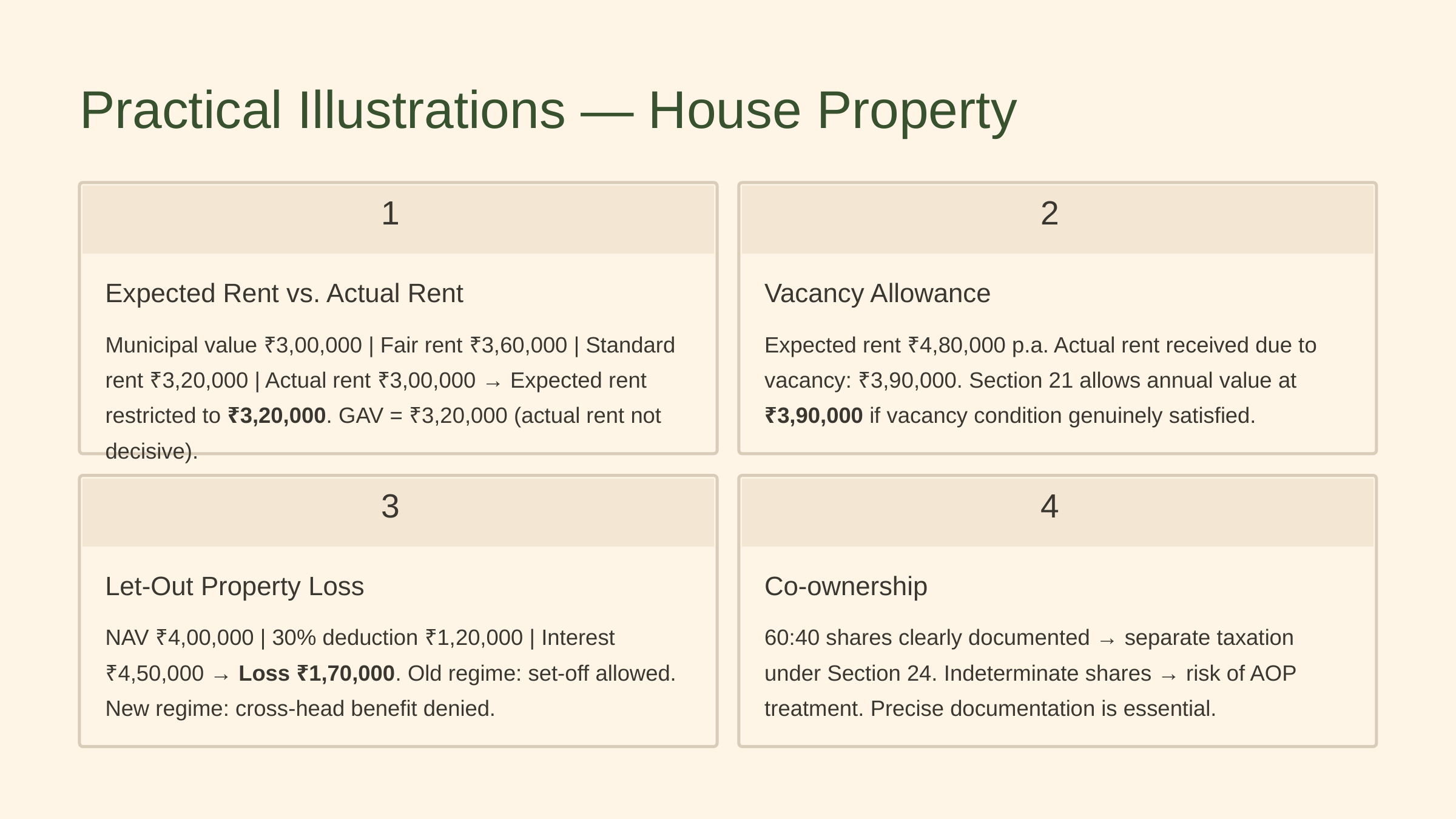

Practical Illustrations — House Property

1
2
Expected Rent vs. Actual Rent
Vacancy Allowance
Municipal value ₹3,00,000 | Fair rent ₹3,60,000 | Standard rent ₹3,20,000 | Actual rent ₹3,00,000 → Expected rent restricted to ₹3,20,000. GAV = ₹3,20,000 (actual rent not decisive).
Expected rent ₹4,80,000 p.a. Actual rent received due to vacancy: ₹3,90,000. Section 21 allows annual value at ₹3,90,000 if vacancy condition genuinely satisfied.

3
4
Let-Out Property Loss
Co-ownership
NAV ₹4,00,000 | 30% deduction ₹1,20,000 | Interest ₹4,50,000 → Loss ₹1,70,000. Old regime: set-off allowed. New regime: cross-head benefit denied.
60:40 shares clearly documented → separate taxation under Section 24. Indeterminate shares → risk of AOP treatment. Precise documentation is essential.